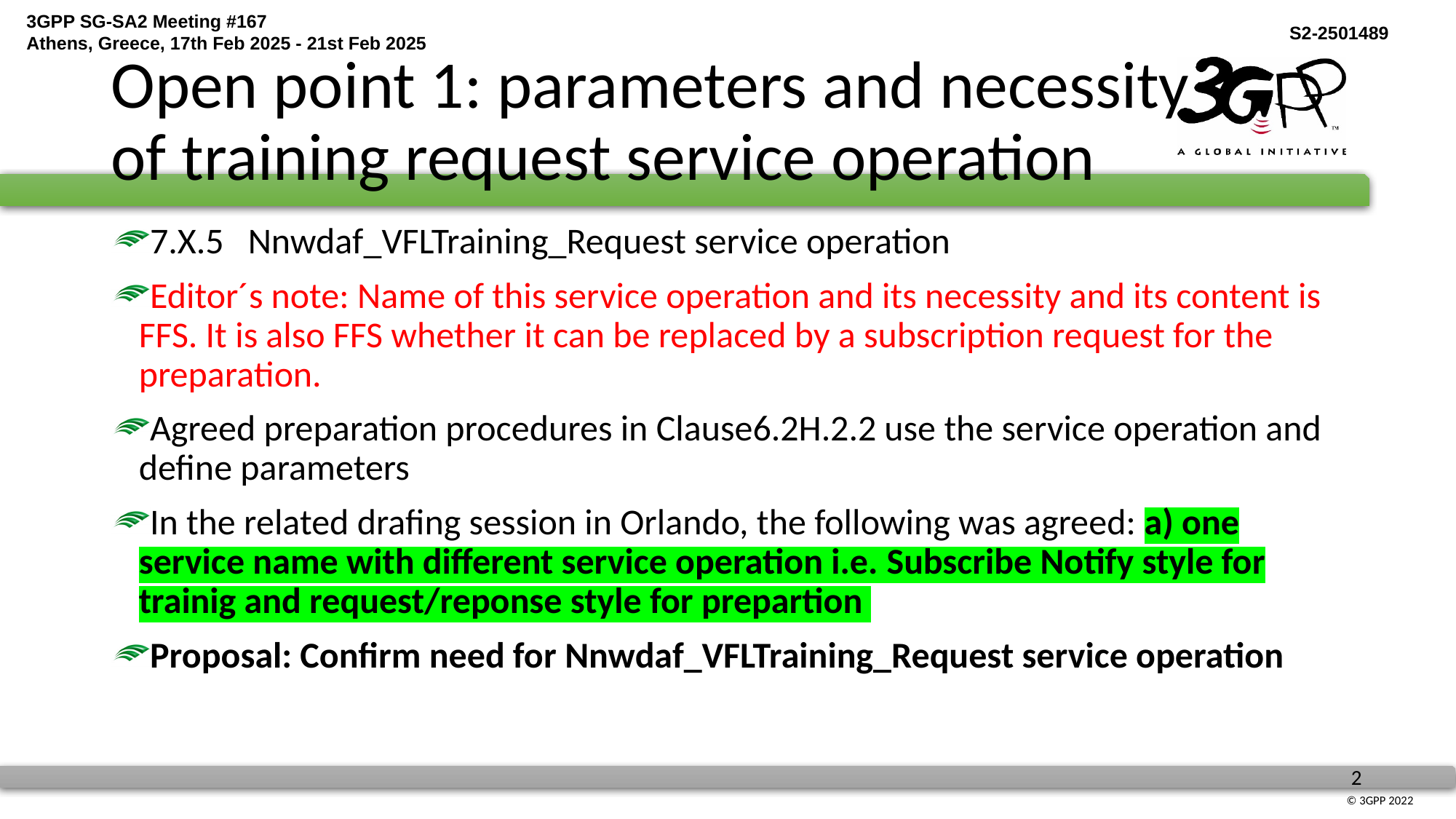

# Open point 1: parameters and necessity of training request service operation
7.X.5	Nnwdaf_VFLTraining_Request service operation
Editor´s note: Name of this service operation and its necessity and its content is FFS. It is also FFS whether it can be replaced by a subscription request for the preparation.
Agreed preparation procedures in Clause6.2H.2.2 use the service operation and define parameters
In the related drafing session in Orlando, the following was agreed: a) one service name with different service operation i.e. Subscribe Notify style for trainig and request/reponse style for prepartion
Proposal: Confirm need for Nnwdaf_VFLTraining_Request service operation